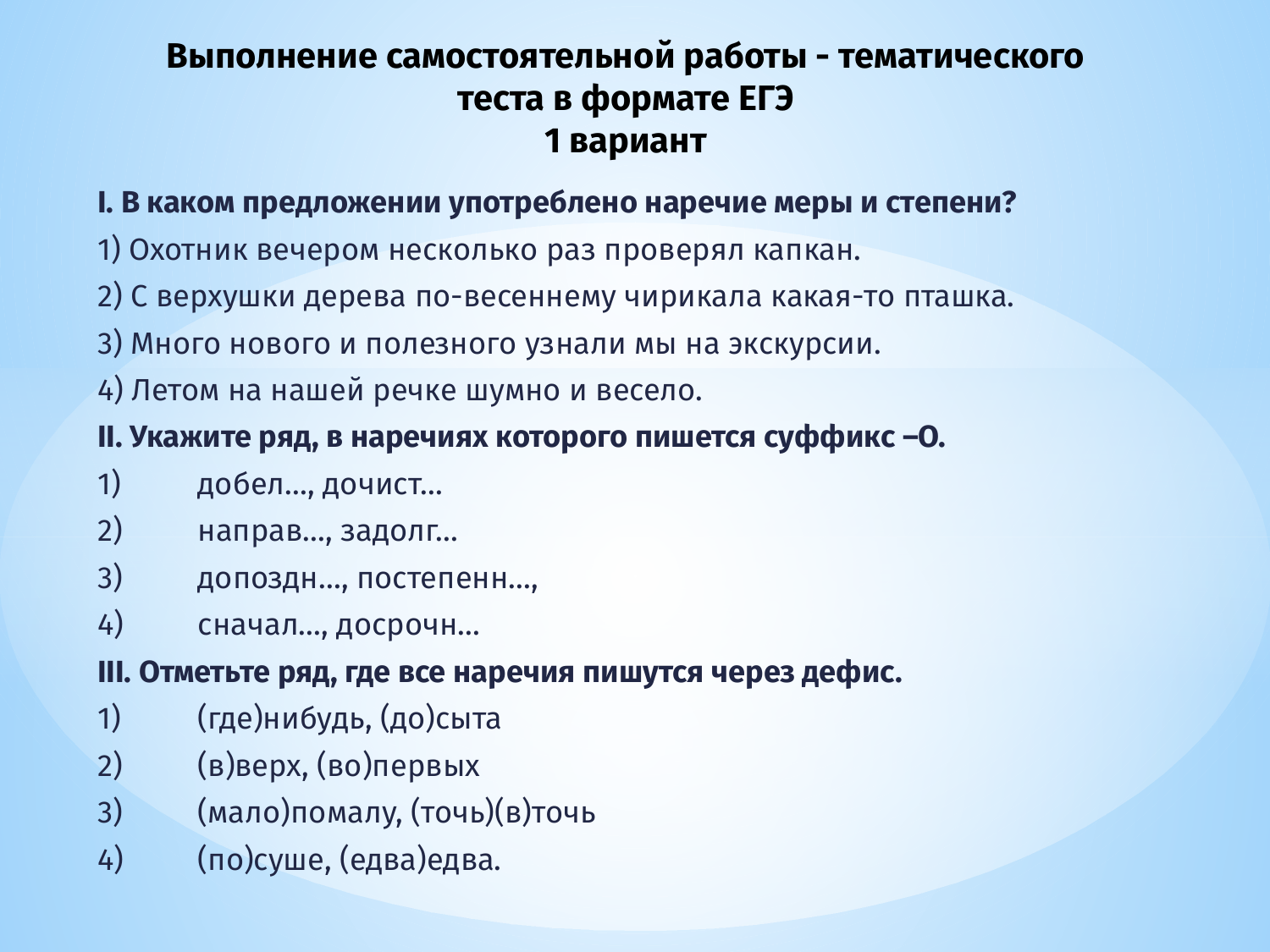

# Выполнение самостоятельной работы - тематического теста в формате ЕГЭ 1 вариант
I. В каком предложении употреблено наречие меры и степени?
1) Охотник вечером несколько раз проверял капкан.
2) С верхушки дерева по-весеннему чирикала какая-то пташка.
3) Много нового и полезного узнали мы на экскурсии.
4) Летом на нашей речке шумно и весело.
II. Укажите ряд, в наречиях которого пишется суффикс –О.
1)	добел…, дочист…
2)	направ…, задолг…
3)	допоздн…, постепенн…,
4)	сначал…, досрочн…
III. Отметьте ряд, где все наречия пишутся через дефис.
1)	(где)нибудь, (до)сыта
2)	(в)верх, (во)первых
3)	(мало)помалу, (точь)(в)точь
4)	(по)суше, (едва)едва.